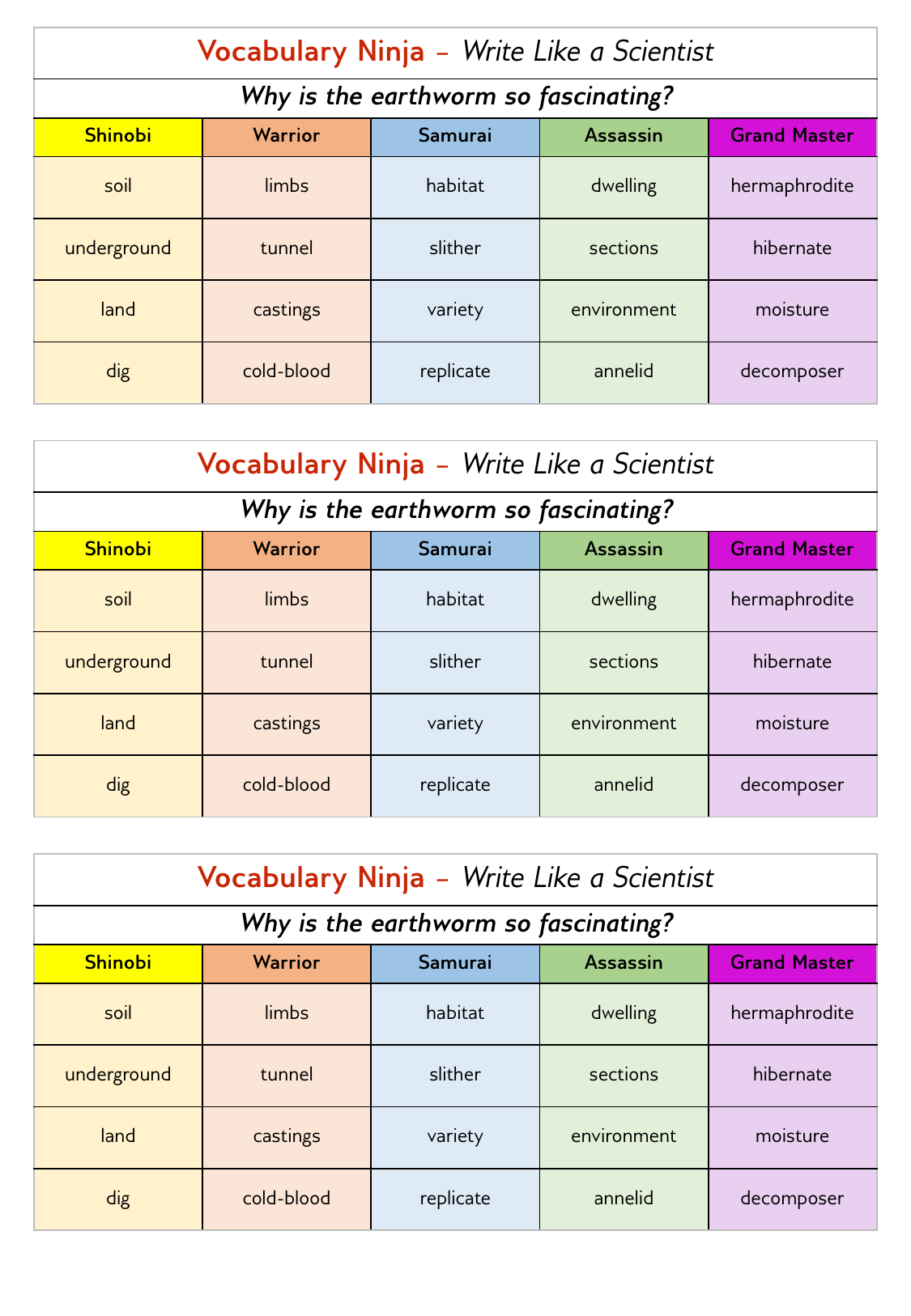

| Vocabulary Ninja – Write Like a Scientist |  |  |  |  |
| --- | --- | --- | --- | --- |
| Why is the earthworm so fascinating? |  |  |  |  |
| Shinobi | Warrior | Samurai | Assassin | Grand Master |
| soil | limbs | habitat | dwelling | hermaphrodite |
| underground | tunnel | slither | sections | hibernate |
| land | castings | variety | environment | moisture |
| dig | cold-blood | replicate | annelid | decomposer |
| Vocabulary Ninja – Write Like a Scientist |  |  |  |  |
| --- | --- | --- | --- | --- |
| Why is the earthworm so fascinating? |  |  |  |  |
| Shinobi | Warrior | Samurai | Assassin | Grand Master |
| soil | limbs | habitat | dwelling | hermaphrodite |
| underground | tunnel | slither | sections | hibernate |
| land | castings | variety | environment | moisture |
| dig | cold-blood | replicate | annelid | decomposer |
| Vocabulary Ninja – Write Like a Scientist |  |  |  |  |
| --- | --- | --- | --- | --- |
| Why is the earthworm so fascinating? |  |  |  |  |
| Shinobi | Warrior | Samurai | Assassin | Grand Master |
| soil | limbs | habitat | dwelling | hermaphrodite |
| underground | tunnel | slither | sections | hibernate |
| land | castings | variety | environment | moisture |
| dig | cold-blood | replicate | annelid | decomposer |